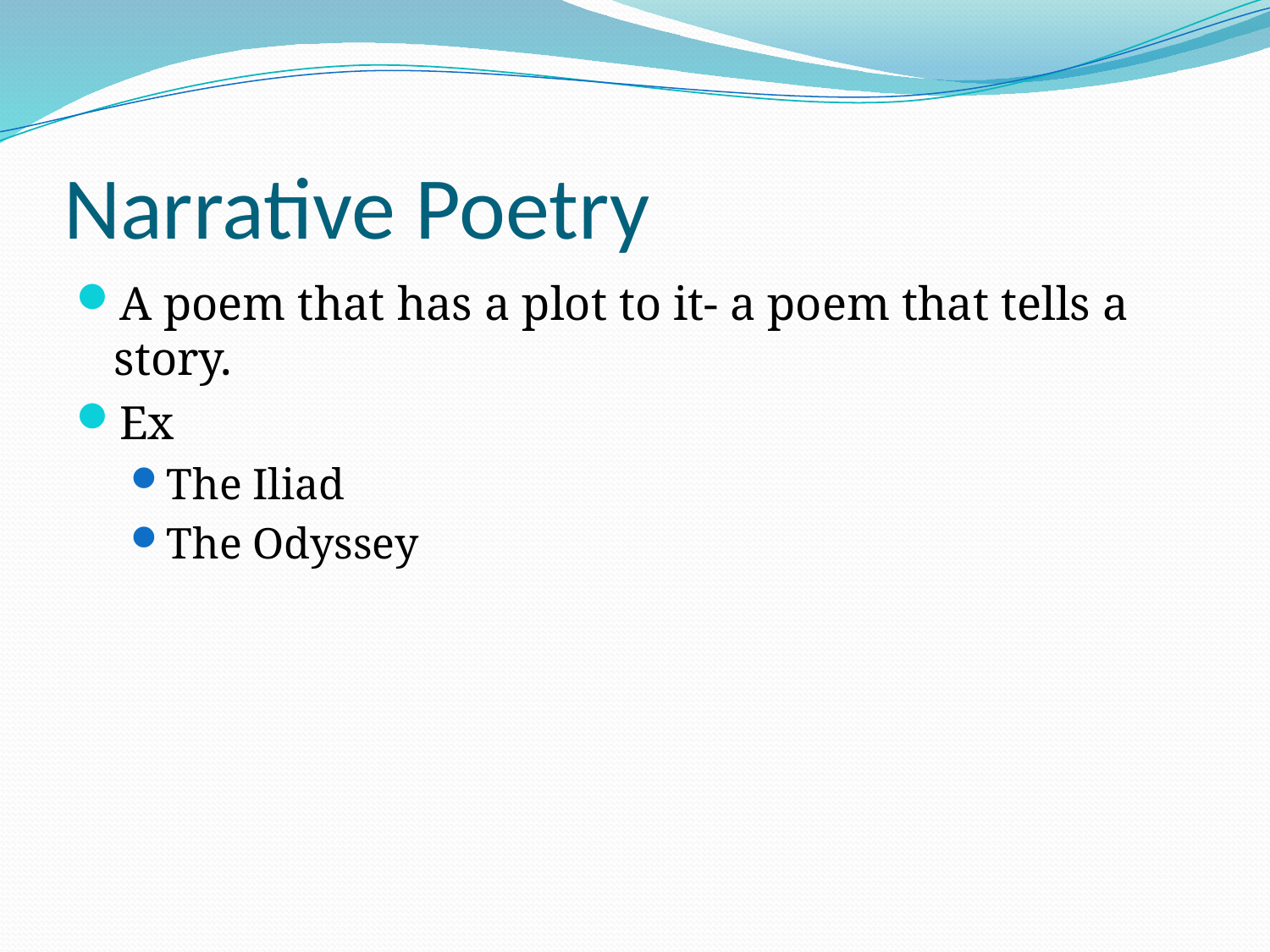

# Narrative Poetry
A poem that has a plot to it- a poem that tells a story.
Ex
The Iliad
The Odyssey